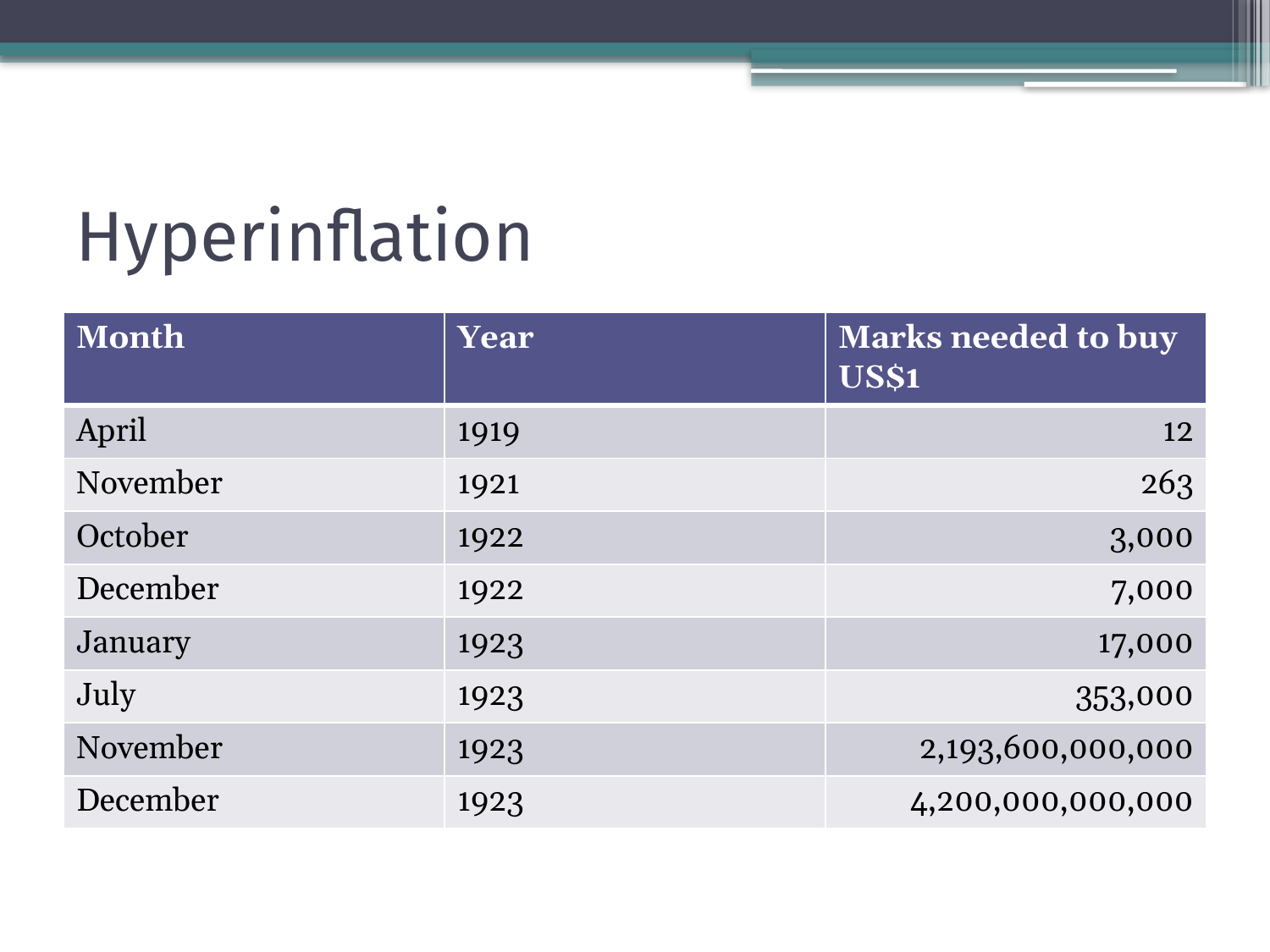

# Hyperinflation
| Month | Year | Marks needed to buy US$1 |
| --- | --- | --- |
| April | 1919 | 12 |
| November | 1921 | 263 |
| October | 1922 | 3,000 |
| December | 1922 | 7,000 |
| January | 1923 | 17,000 |
| July | 1923 | 353,000 |
| November | 1923 | 2,193,600,000,000 |
| December | 1923 | 4,200,000,000,000 |